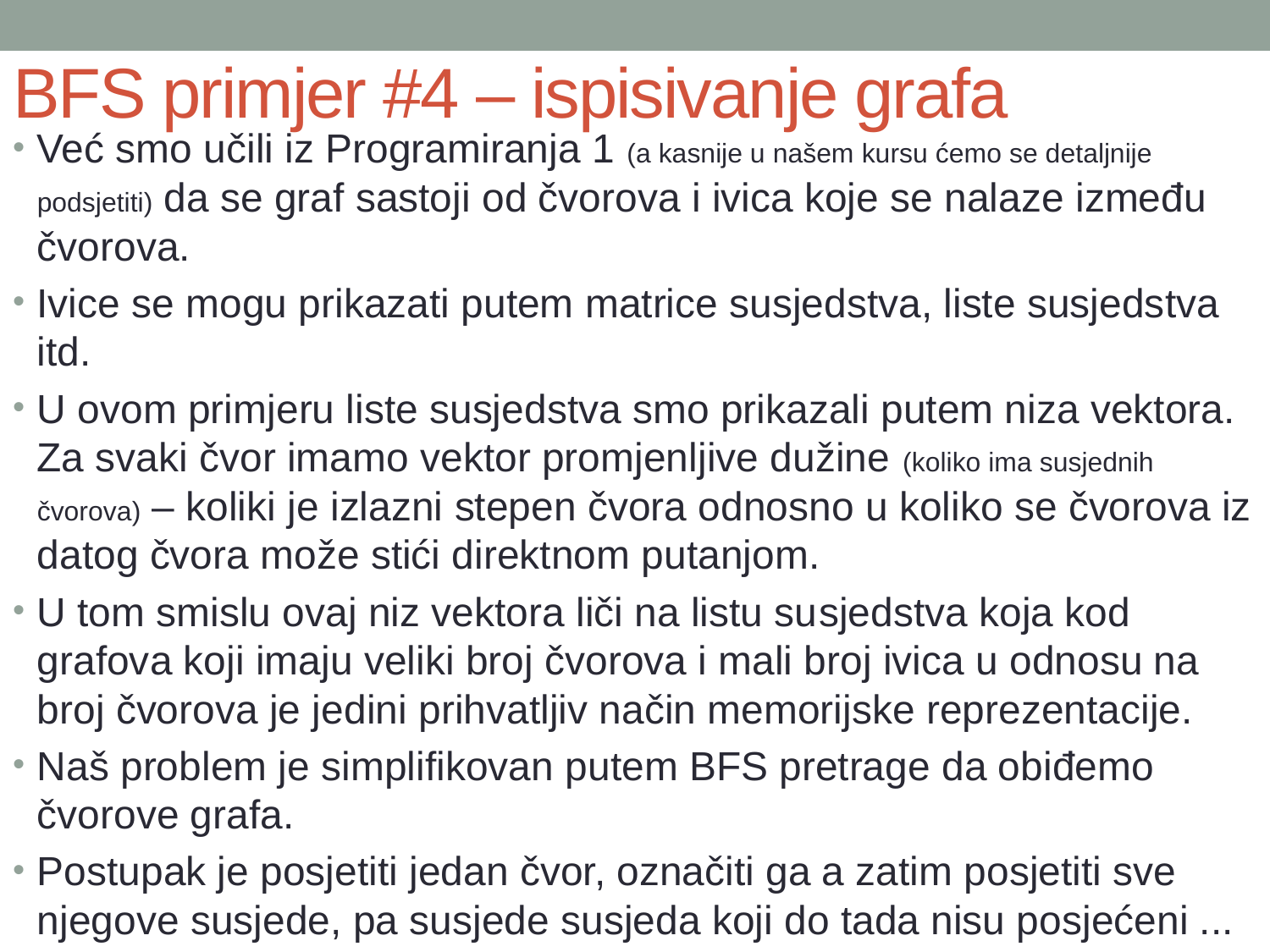

# BFS primjer #4 – ispisivanje grafa
Već smo učili iz Programiranja 1 (a kasnije u našem kursu ćemo se detaljnije podsjetiti) da se graf sastoji od čvorova i ivica koje se nalaze između čvorova.
Ivice se mogu prikazati putem matrice susjedstva, liste susjedstva itd.
U ovom primjeru liste susjedstva smo prikazali putem niza vektora. Za svaki čvor imamo vektor promjenljive dužine (koliko ima susjednih čvorova) – koliki je izlazni stepen čvora odnosno u koliko se čvorova iz datog čvora može stići direktnom putanjom.
U tom smislu ovaj niz vektora liči na listu susjedstva koja kod grafova koji imaju veliki broj čvorova i mali broj ivica u odnosu na broj čvorova je jedini prihvatljiv način memorijske reprezentacije.
Naš problem je simplifikovan putem BFS pretrage da obiđemo čvorove grafa.
Postupak je posjetiti jedan čvor, označiti ga a zatim posjetiti sve njegove susjede, pa susjede susjeda koji do tada nisu posjećeni ...